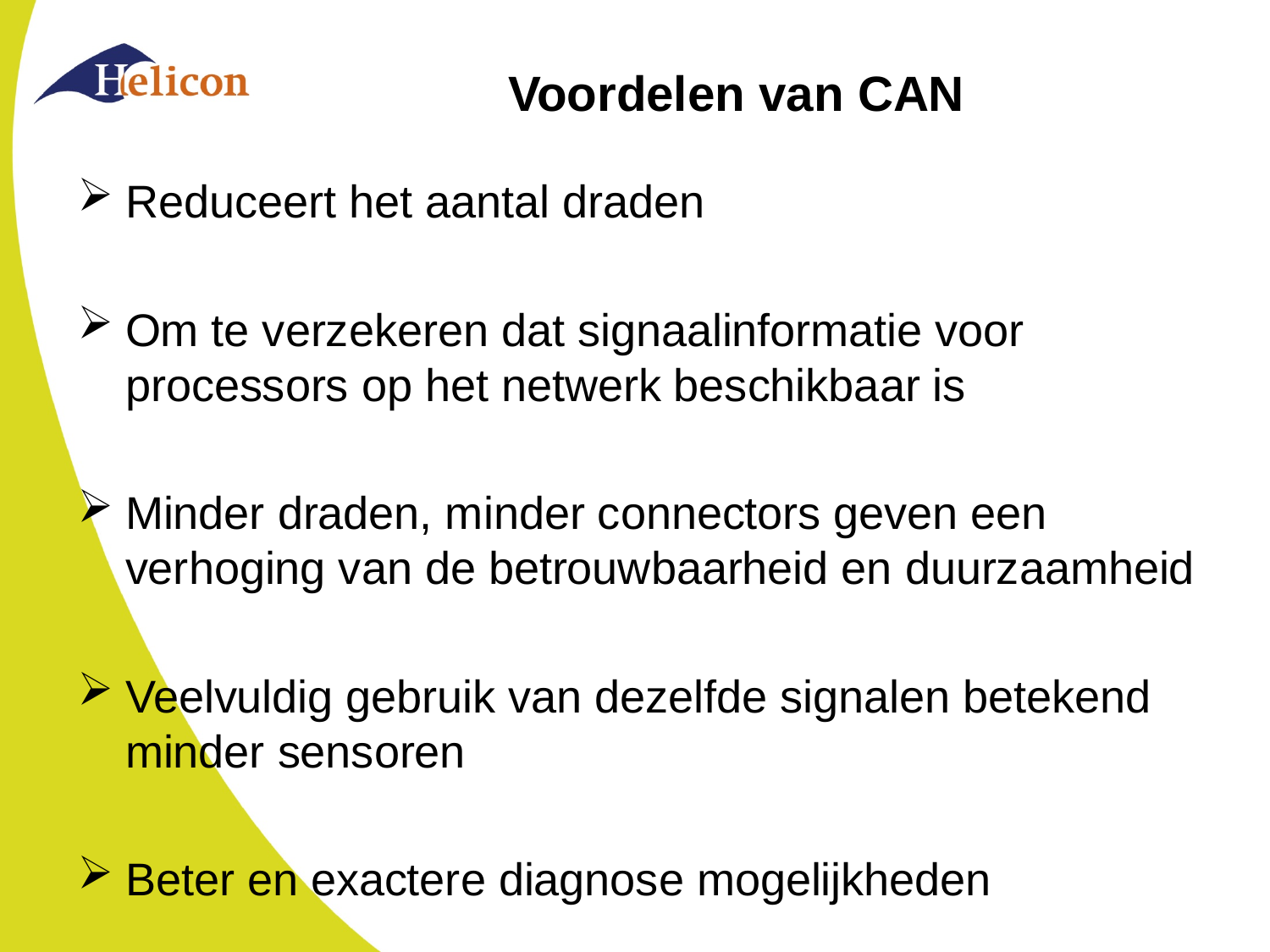

# Voordelen van CAN
Reduceert het aantal draden

Om te verzekeren dat signaalinformatie voor processors op het netwerk beschikbaar is

Minder draden, minder connectors geven een verhoging van de betrouwbaarheid en duurzaamheid

Veelvuldig gebruik van dezelfde signalen betekend minder sensoren

Beter en exactere diagnose mogelijkheden